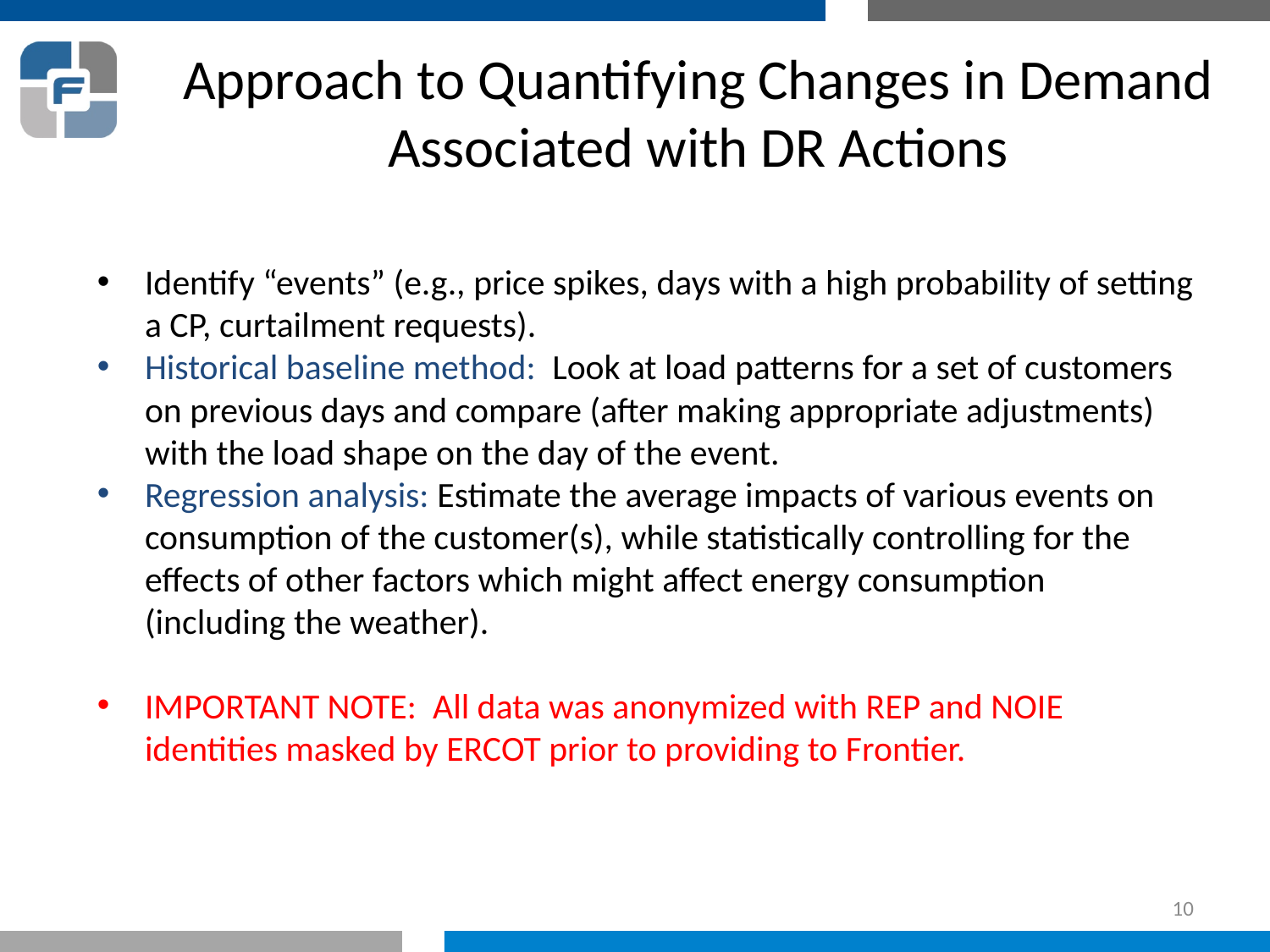

# Approach to Quantifying Changes in Demand Associated with DR Actions

Identify “events” (e.g., price spikes, days with a high probability of setting a CP, curtailment requests).
Historical baseline method:  Look at load patterns for a set of customers on previous days and compare (after making appropriate adjustments) with the load shape on the day of the event.
Regression analysis: Estimate the average impacts of various events on consumption of the customer(s), while statistically controlling for the effects of other factors which might affect energy consumption (including the weather).

IMPORTANT NOTE:  All data was anonymized with REP and NOIE identities masked by ERCOT prior to providing to Frontier.

10